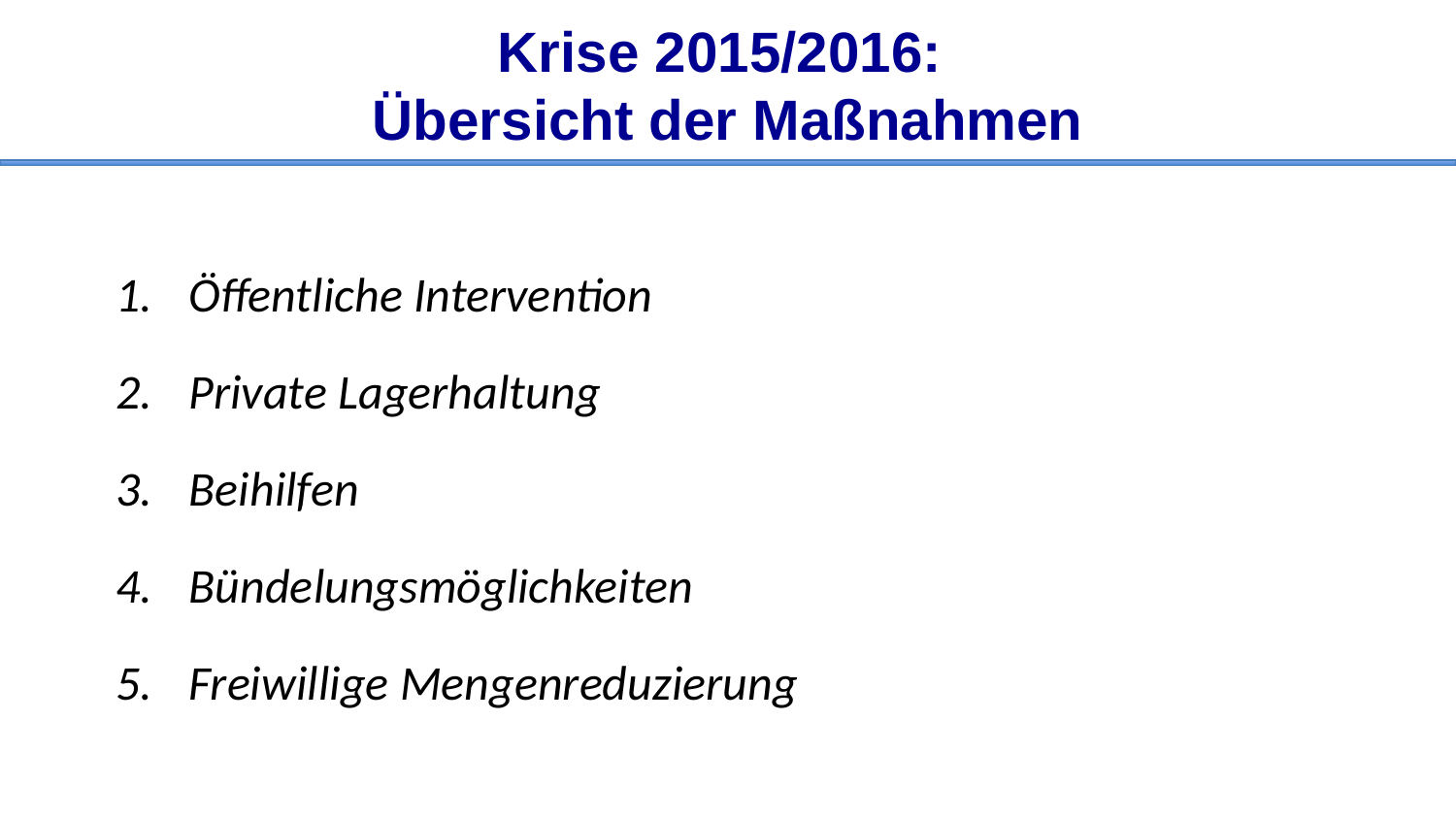

Krise 2015/2016:
Übersicht der Maßnahmen

Öffentliche Intervention
Private Lagerhaltung
Beihilfen
Bündelungsmöglichkeiten
Freiwillige Mengenreduzierung